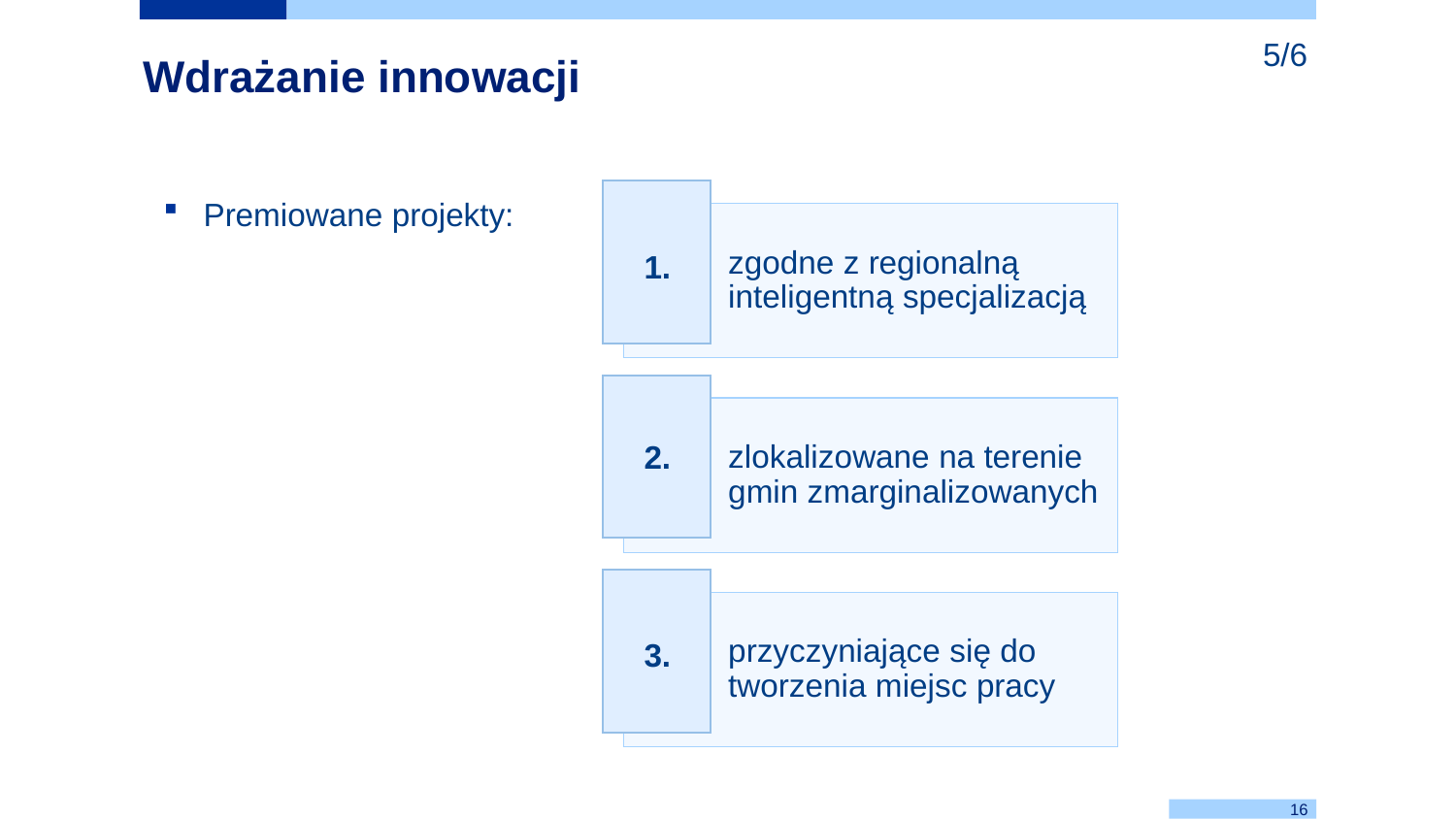

5/6
Wdrażanie innowacji
zgodne z regionalną inteligentną specjalizacją
zlokalizowane na terenie gmin zmarginalizowanych
przyczyniające się do tworzenia miejsc pracy
Premiowane projekty:

1.

2.

3.
16